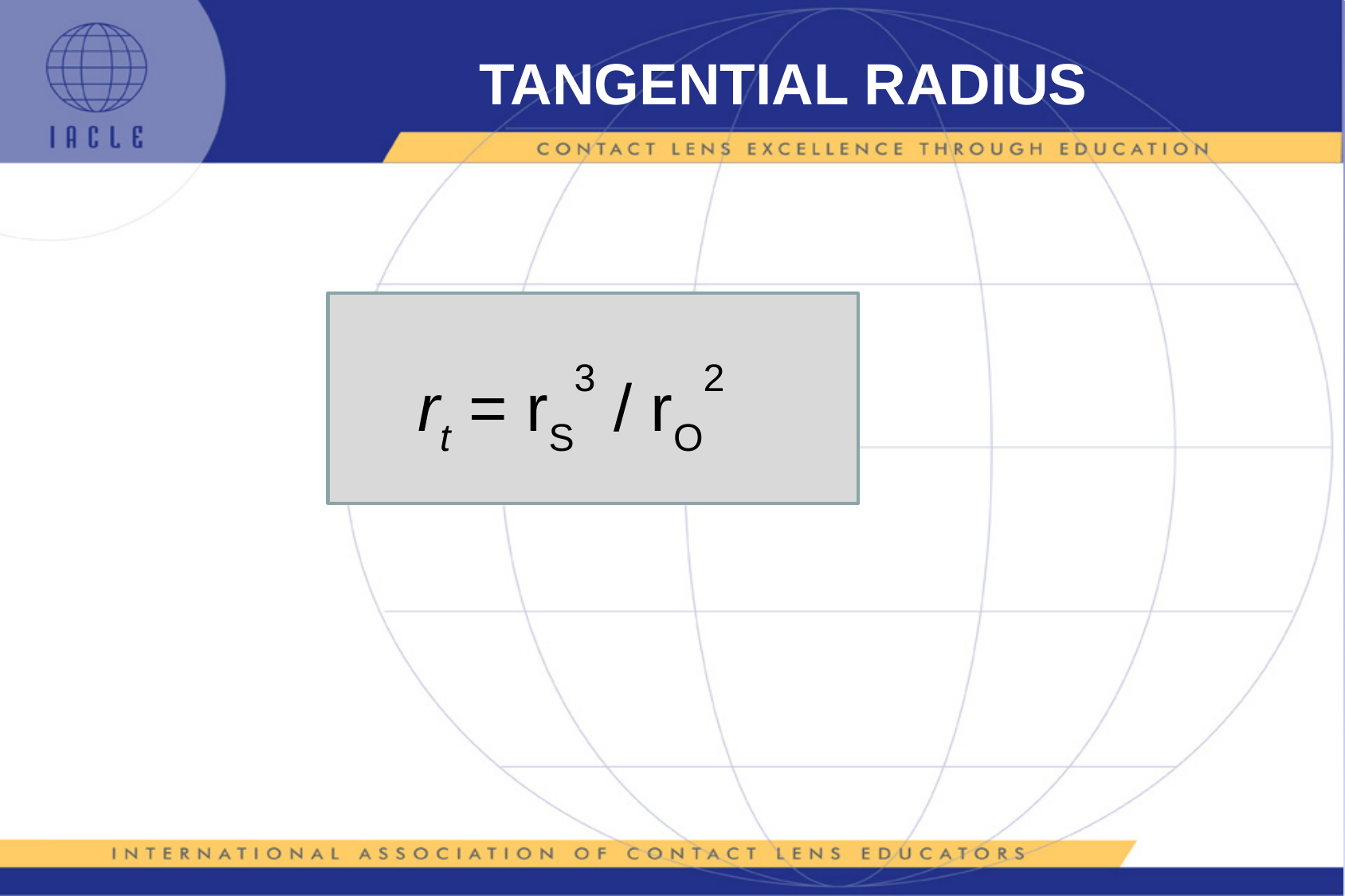

# TANGENTIAL RADIUS

rt = rS3 / rO2